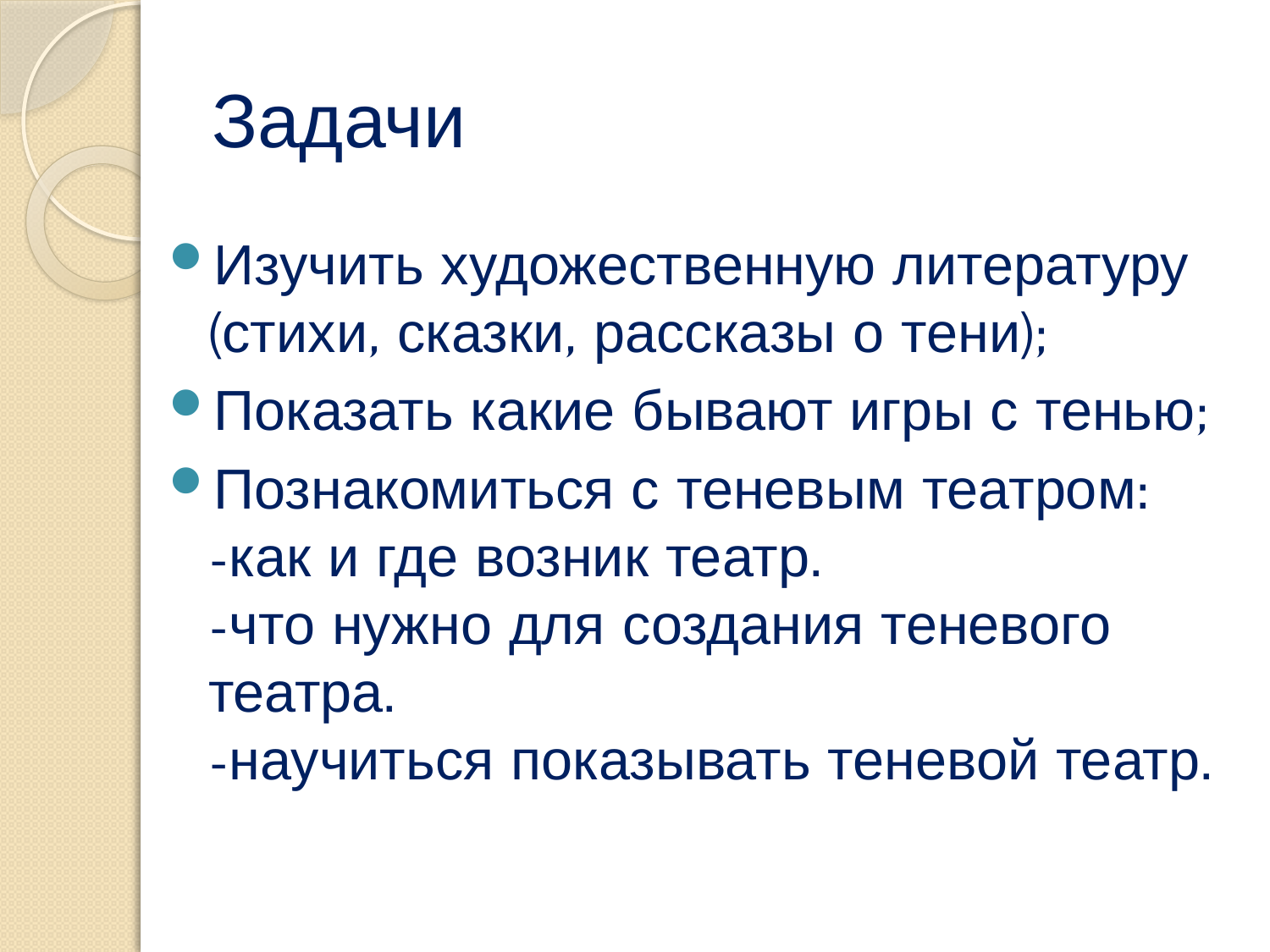

# Задачи
Изучить художественную литературу (стихи, сказки, рассказы о тени);
Показать какие бывают игры с тенью;
Познакомиться с теневым театром:
-как и где возник театр.
-что нужно для создания теневого театра.
-научиться показывать теневой театр.